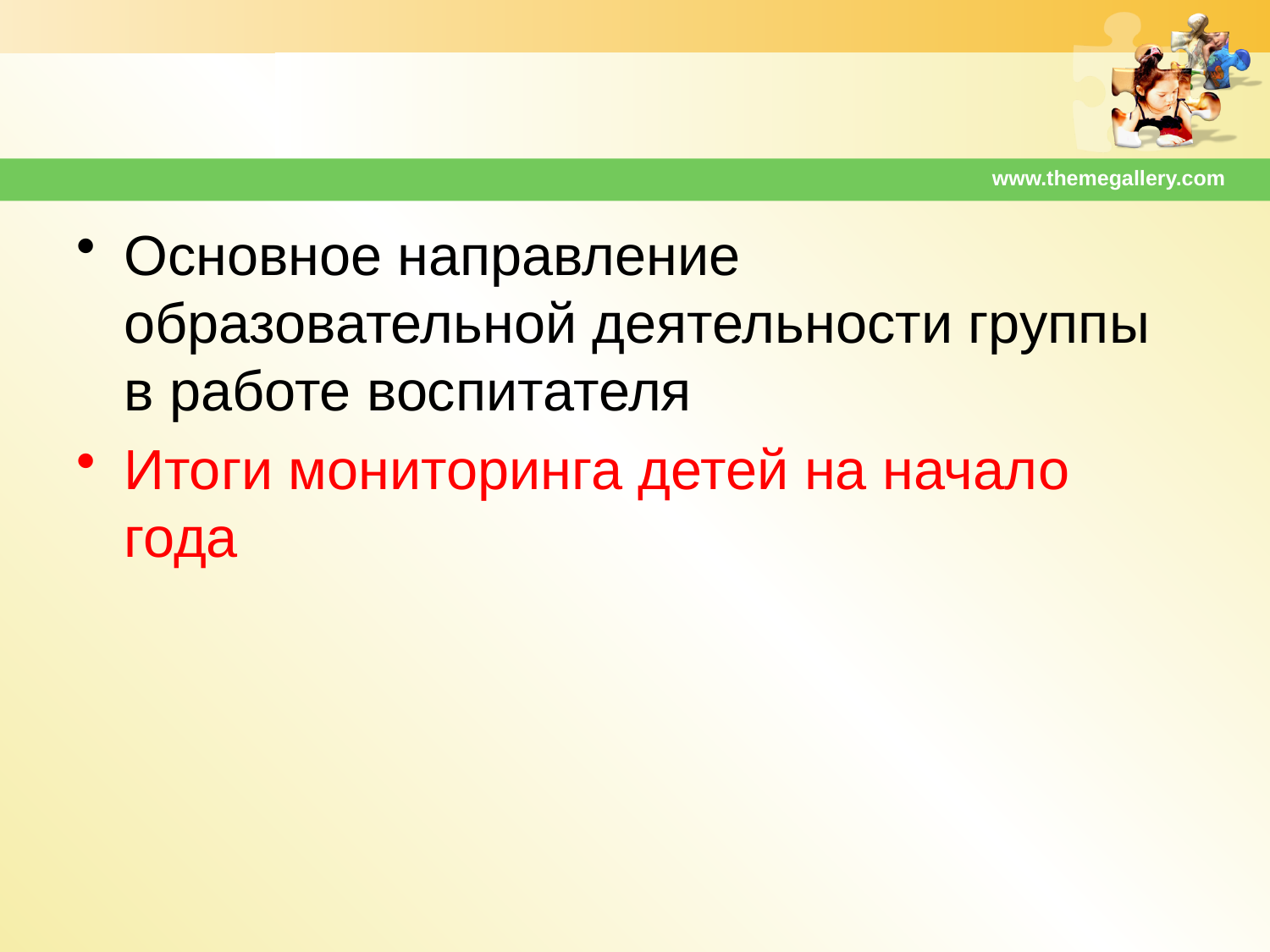

#
www.themegallery.com
Основное направление образовательной деятельности группы в работе воспитателя
Итоги мониторинга детей на начало года